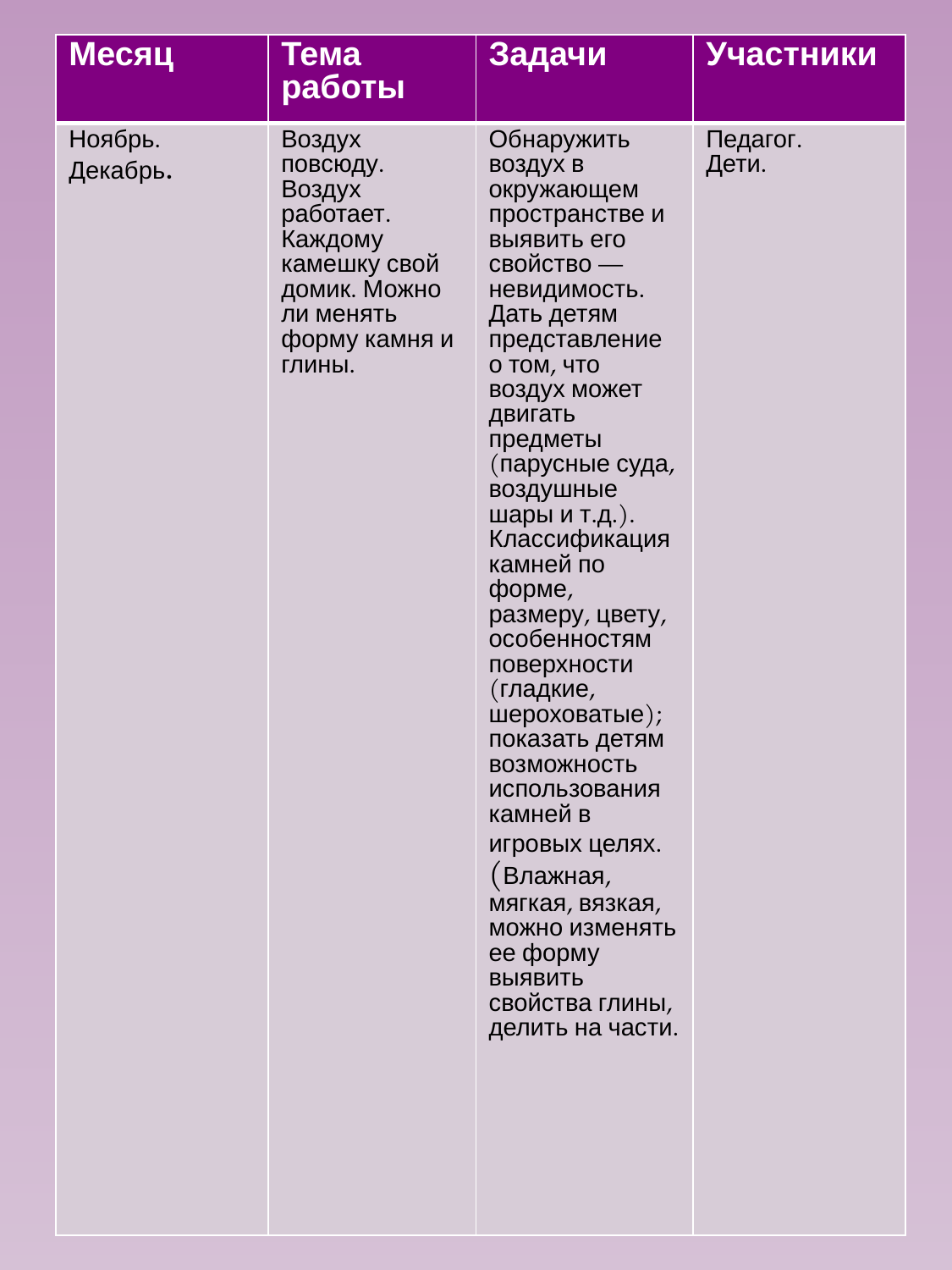

| Месяц | Тема работы | Задачи | Участники |
| --- | --- | --- | --- |
| Ноябрь. Декабрь. | Воздух повсюду. Воздух работает. Каждому камешку свой домик. Можно ли менять форму камня и глины. | Обнаружить воздух в окружающем пространстве и выявить его свойство — невидимость. Дать детям представление о том, что воздух может двигать предметы (парусные суда, воздушные шары и т.д.). Классификация камней по форме, размеру, цвету, особенностям поверхности (гладкие, шероховатые); показать детям возможность использования камней в игровых целях. (Влажная, мягкая, вязкая, можно изменять ее форму выявить свойства глины, делить на части. | Педагог. Дети. |